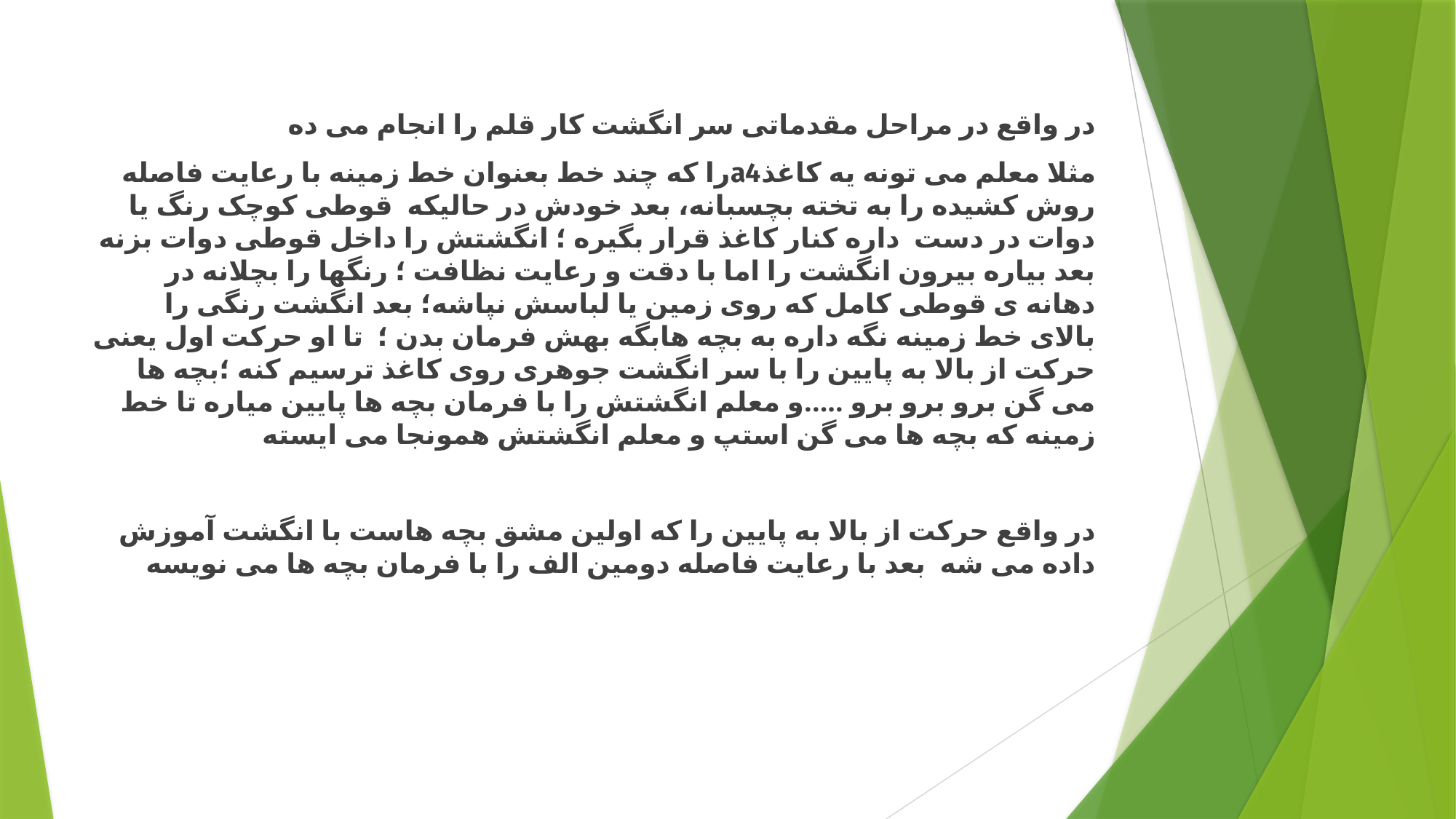

در واقع در مراحل مقدماتی سر انگشت کار قلم را انجام می ده
مثلا معلم می تونه یه کاغذa4را که چند خط بعنوان خط زمینه با رعایت فاصله روش کشیده را به تخته بچسبانه، بعد خودش در حالیکه  قوطی کوچک رنگ یا دوات در دست  داره کنار کاغذ قرار بگیره ؛ انگشتش را داخل قوطی دوات بزنه بعد بیاره بیرون انگشت را اما با دقت و رعایت نظافت ؛ رنگها را بچلانه در دهانه ی قوطی کامل که روی زمین یا لباسش نپاشه؛ بعد انگشت رنگی را بالای خط زمینه نگه داره به بچه هابگه بهش فرمان بدن ؛  تا او حرکت اول یعنی حرکت از بالا به پایین را با سر انگشت جوهری روی کاغذ ترسیم کنه ؛بچه ها می گن برو برو برو .....و معلم انگشتش را با فرمان بچه ها پایین میاره تا خط زمینه که بچه ها می گن استپ و معلم انگشتش همونجا می ایسته

در واقع حرکت از بالا به پایین را که اولین مشق بچه هاست با انگشت آموزش داده می شه  بعد با رعایت فاصله دومین الف را با فرمان بچه ها می نویسه